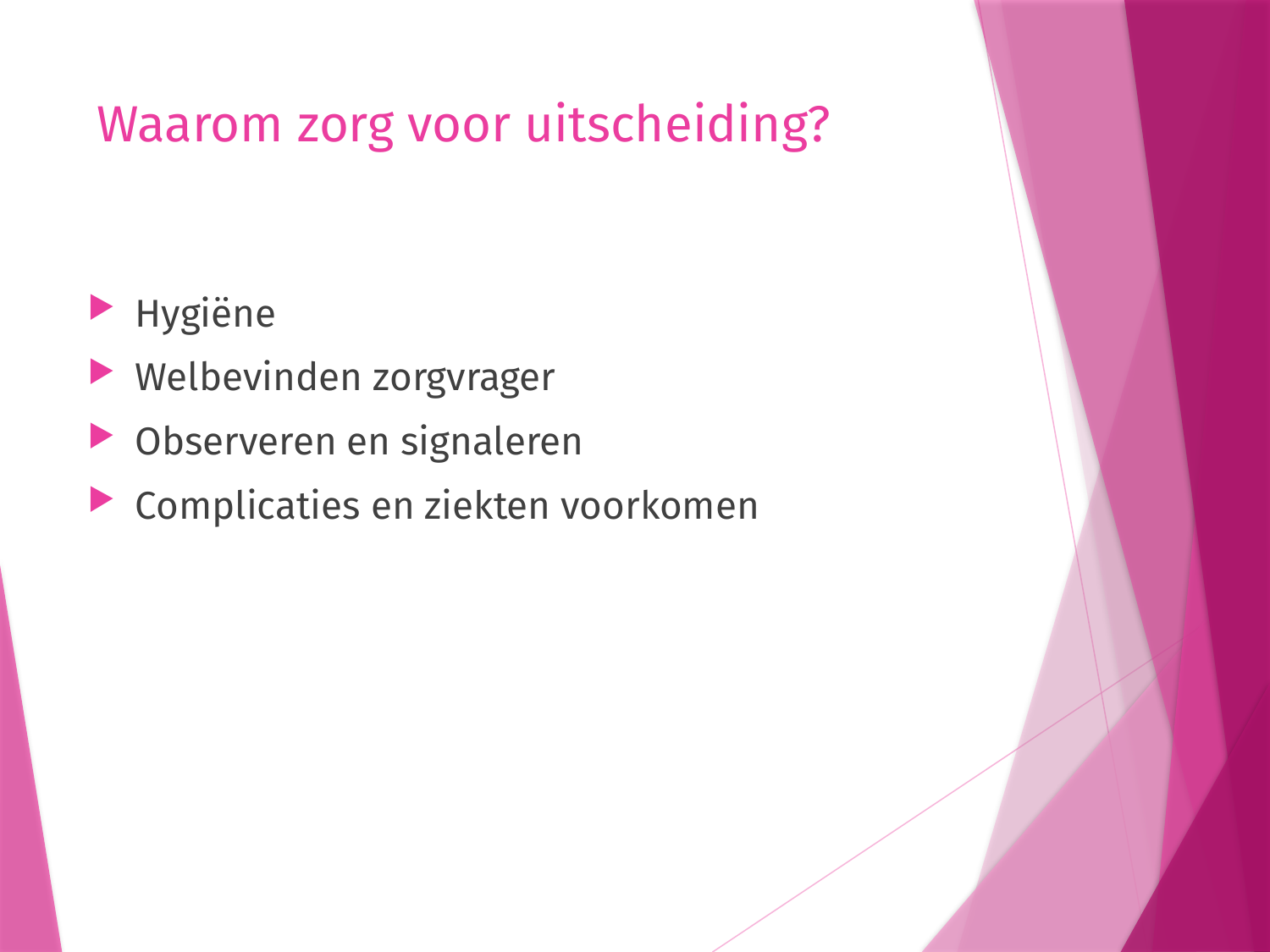

# Waarom zorg voor uitscheiding?

Hygiëne
Welbevinden zorgvrager
Observeren en signaleren
Complicaties en ziekten voorkomen